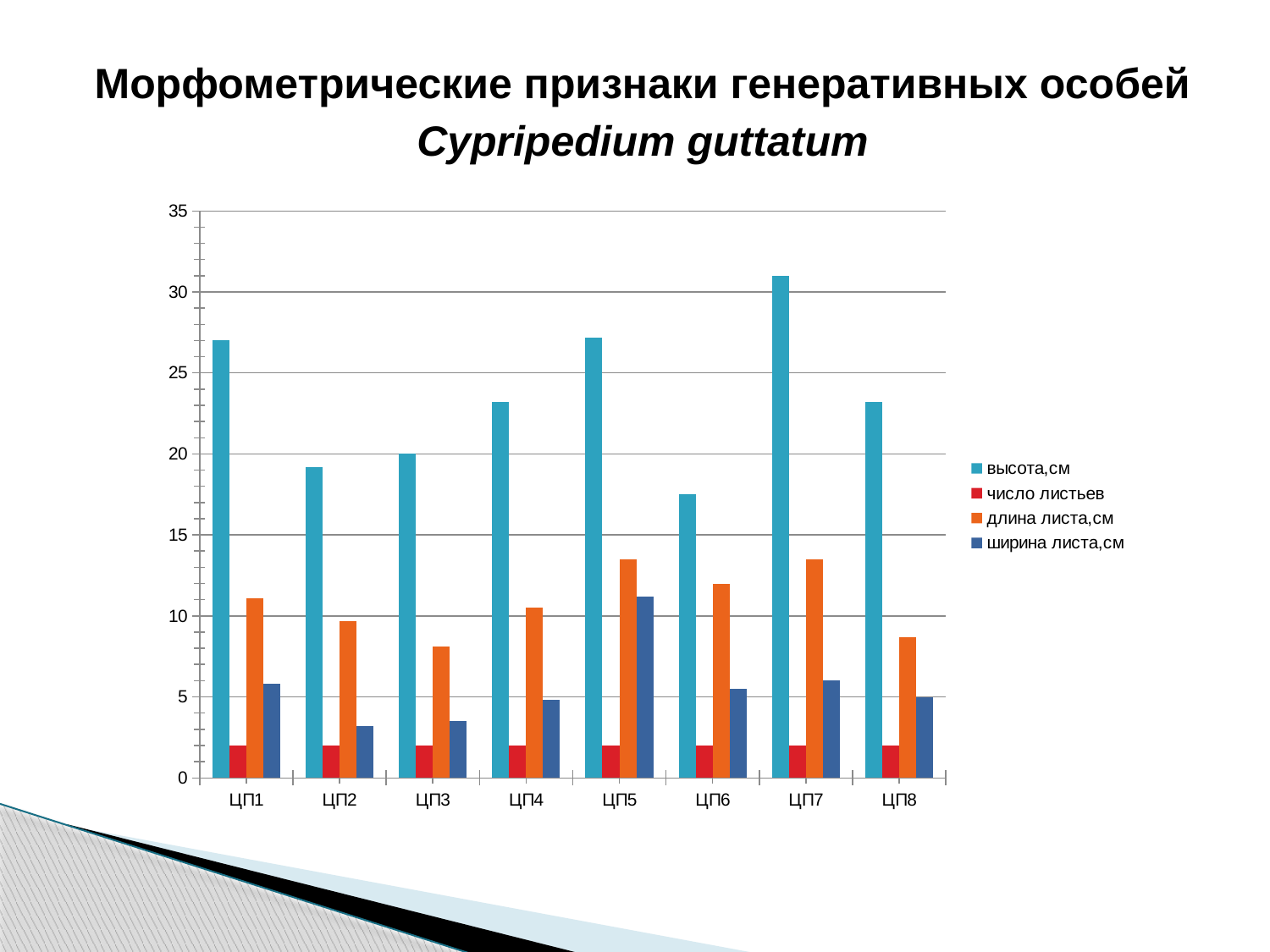

Морфометрические признаки генеративных особей
Cypripedium guttatum

### Chart

| Category | высота,см | число листьев | длина листа,см | ширина листа,см |
|---|---|---|---|---|
| ЦП1 | 27.0 | 2.0 | 11.1 | 5.8 |
| ЦП2 | 19.2 | 2.0 | 9.700000000000001 | 3.2 |
| ЦП3 | 20.0 | 2.0 | 8.1 | 3.5 |
| ЦП4 | 23.2 | 2.0 | 10.5 | 4.8 |
| ЦП5 | 27.2 | 2.0 | 13.5 | 11.2 |
| ЦП6 | 17.5 | 2.0 | 12.0 | 5.5 |
| ЦП7 | 31.0 | 2.0 | 13.5 | 6.0 |
| ЦП8 | 23.2 | 2.0 | 8.700000000000001 | 5.0 |